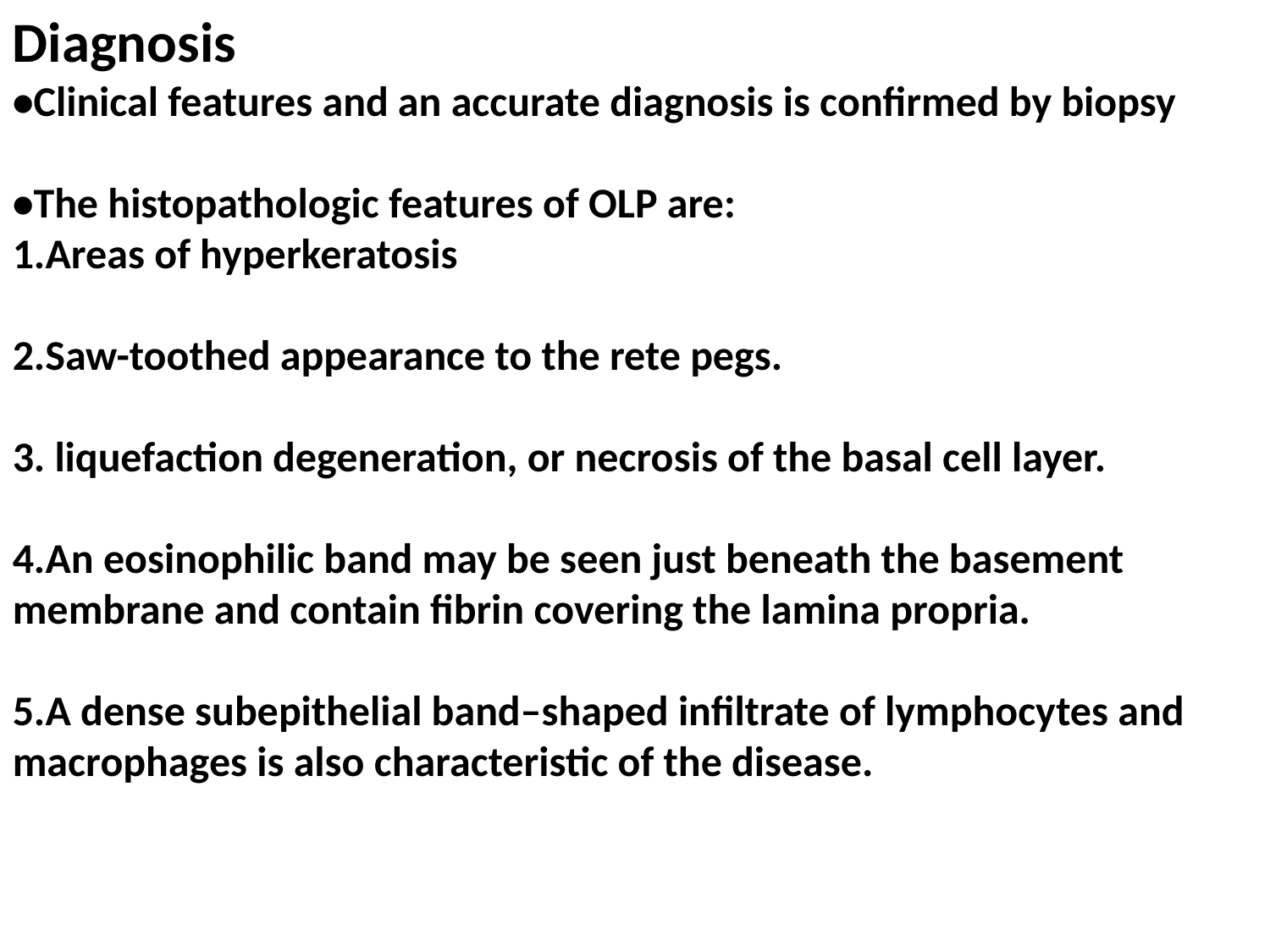

Diagnosis
•Clinical features and an accurate diagnosis is confirmed by biopsy

•The histopathologic features of OLP are:
1.Areas of hyperkeratosis

2.Saw-toothed appearance to the rete pegs.

3. liquefaction degeneration, or necrosis of the basal cell layer.

4.An eosinophilic band may be seen just beneath the basement membrane and contain fibrin covering the lamina propria.

5.A dense subepithelial band–shaped infiltrate of lymphocytes and macrophages is also characteristic of the disease.